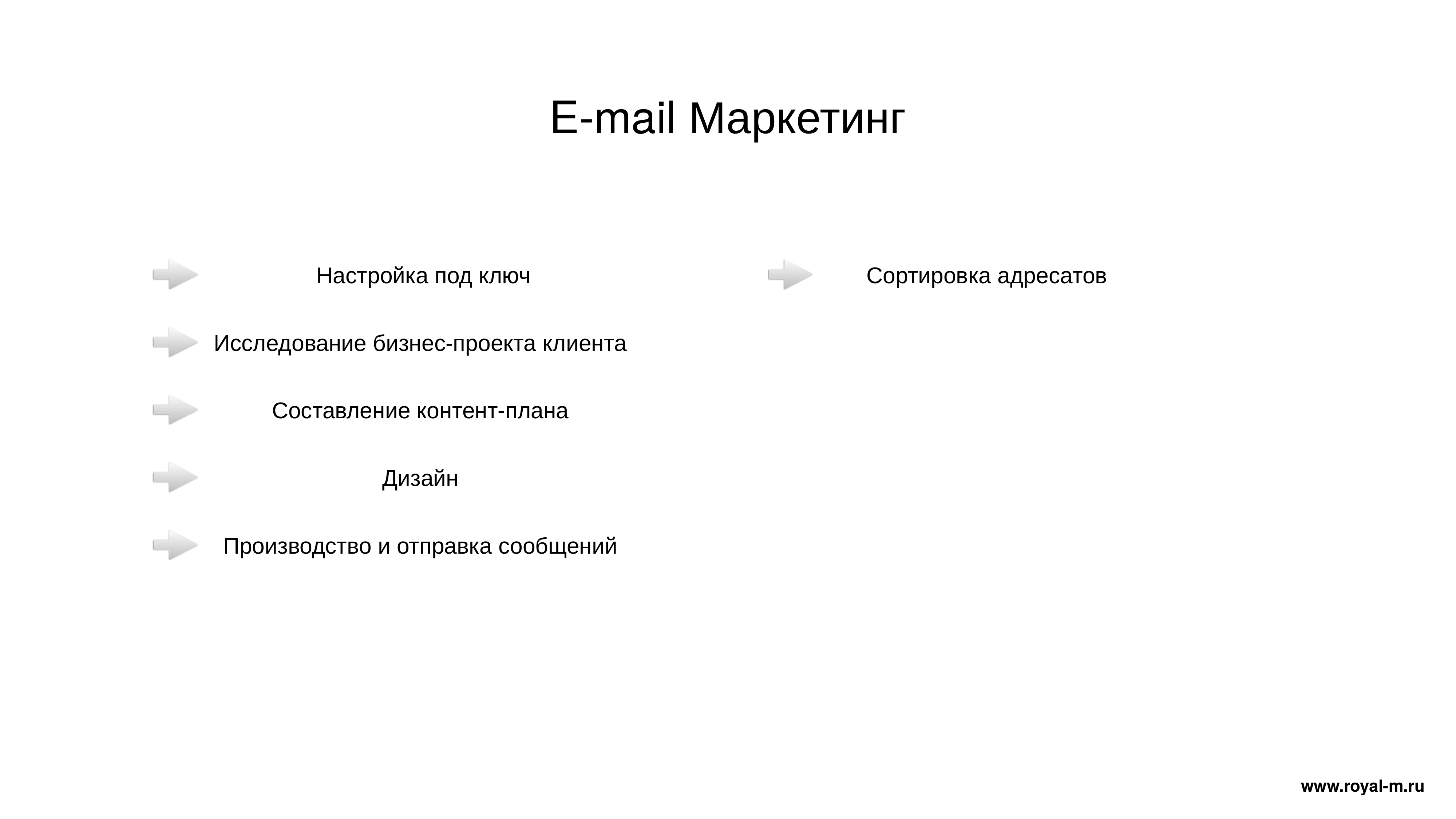

E-mail Маркетинг
 Настройка под ключ
Сортировка адресатов

Исследование бизнес-проекта клиента

Составление контент-плана

Дизайн

Производство и отправка сообщений

www.royal-m.ru